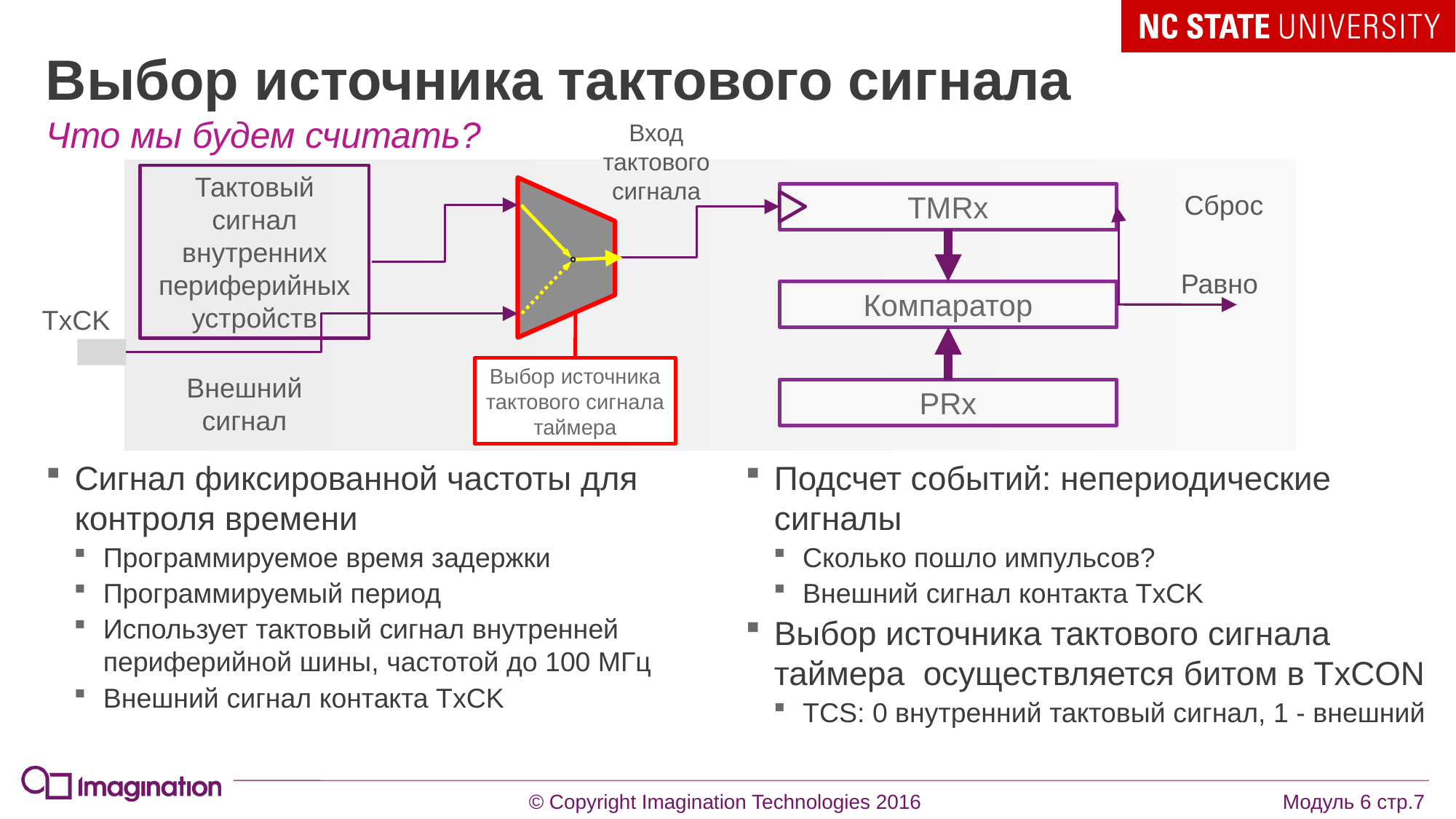

# Выбор источника тактового сигнала
Что мы будем считать?
Вход тактового сигнала

Тактовый сигнал внутренних периферийных устройств

Сброс
TMRx

Равно
Компаратор
TxCK

Выбор источника тактового сигнала таймера
Внешний сигнал
PRx
Сигнал фиксированной частоты для контроля времени
Программируемое время задержки
Программируемый период
Использует тактовый сигнал внутренней периферийной шины, частотой до 100 МГц
Внешний сигнал контакта TxCK

Подсчет событий: непериодические сигналы
Сколько пошло импульсов?
Внешний сигнал контакта TxCK
Выбор источника тактового сигнала таймера  осуществляется битом в TxCON
TCS: 0 внутренний тактовый сигнал, 1 - внешний